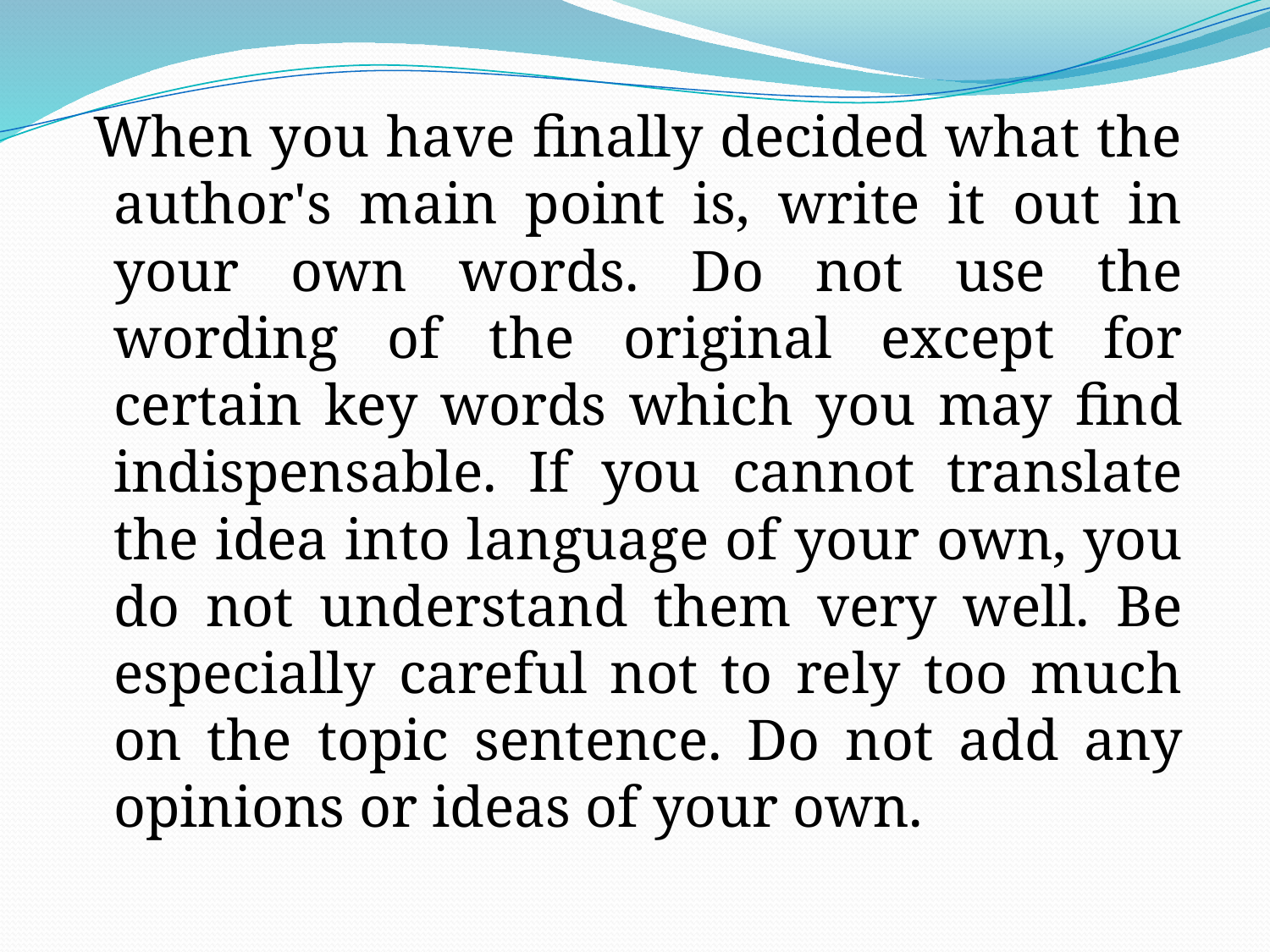

When you have finally decided what the author's main point is, write it out in your own words. Do not use the wording of the original except for certain key words which you may find indispensable. If you cannot translate the idea into language of your own, you do not understand them very well. Be especially careful not to rely too much on the topic sentence. Do not add any opinions or ideas of your own.